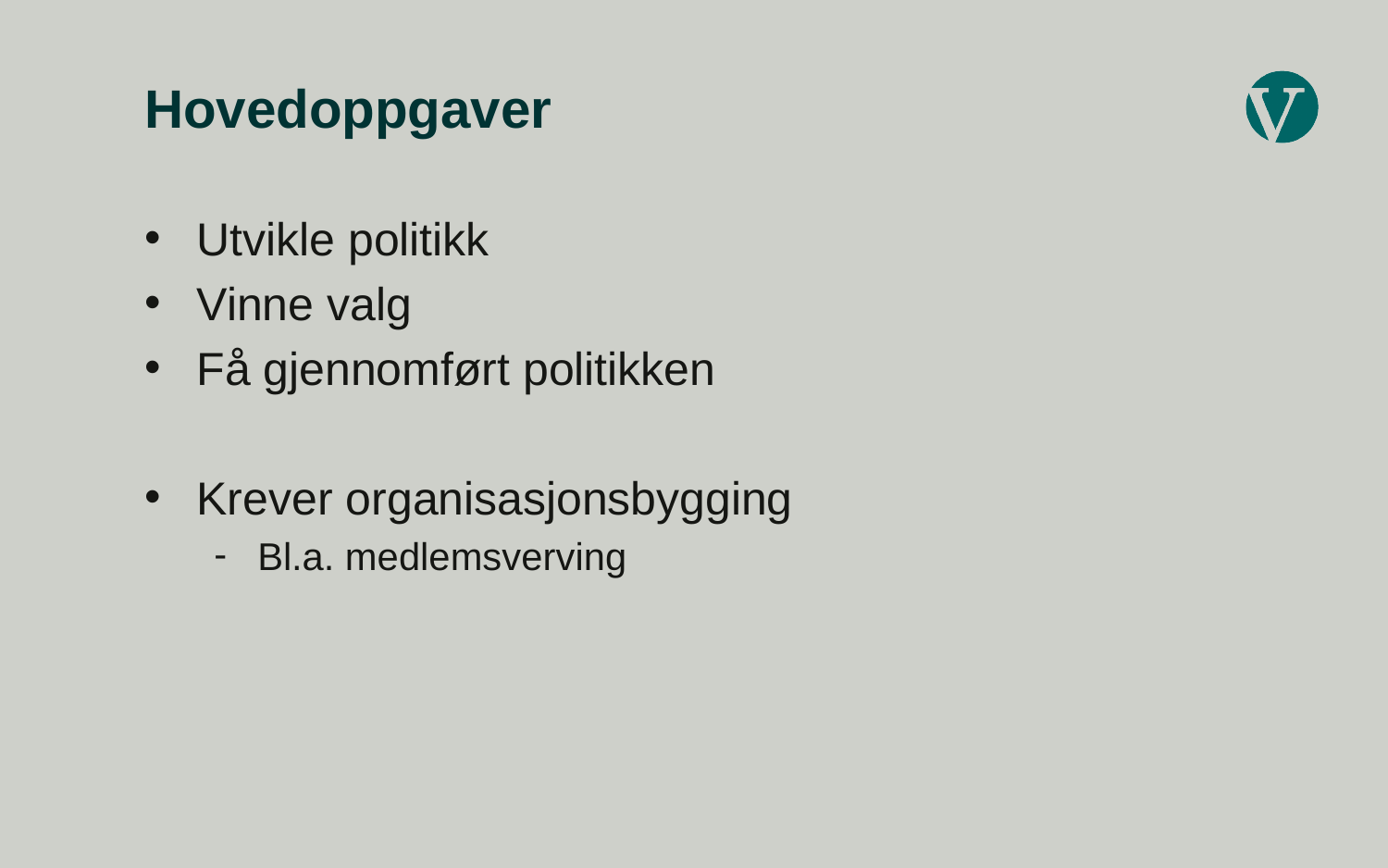

# Hovedoppgaver
Utvikle politikk
Vinne valg
Få gjennomført politikken

Krever organisasjonsbygging
Bl.a. medlemsverving